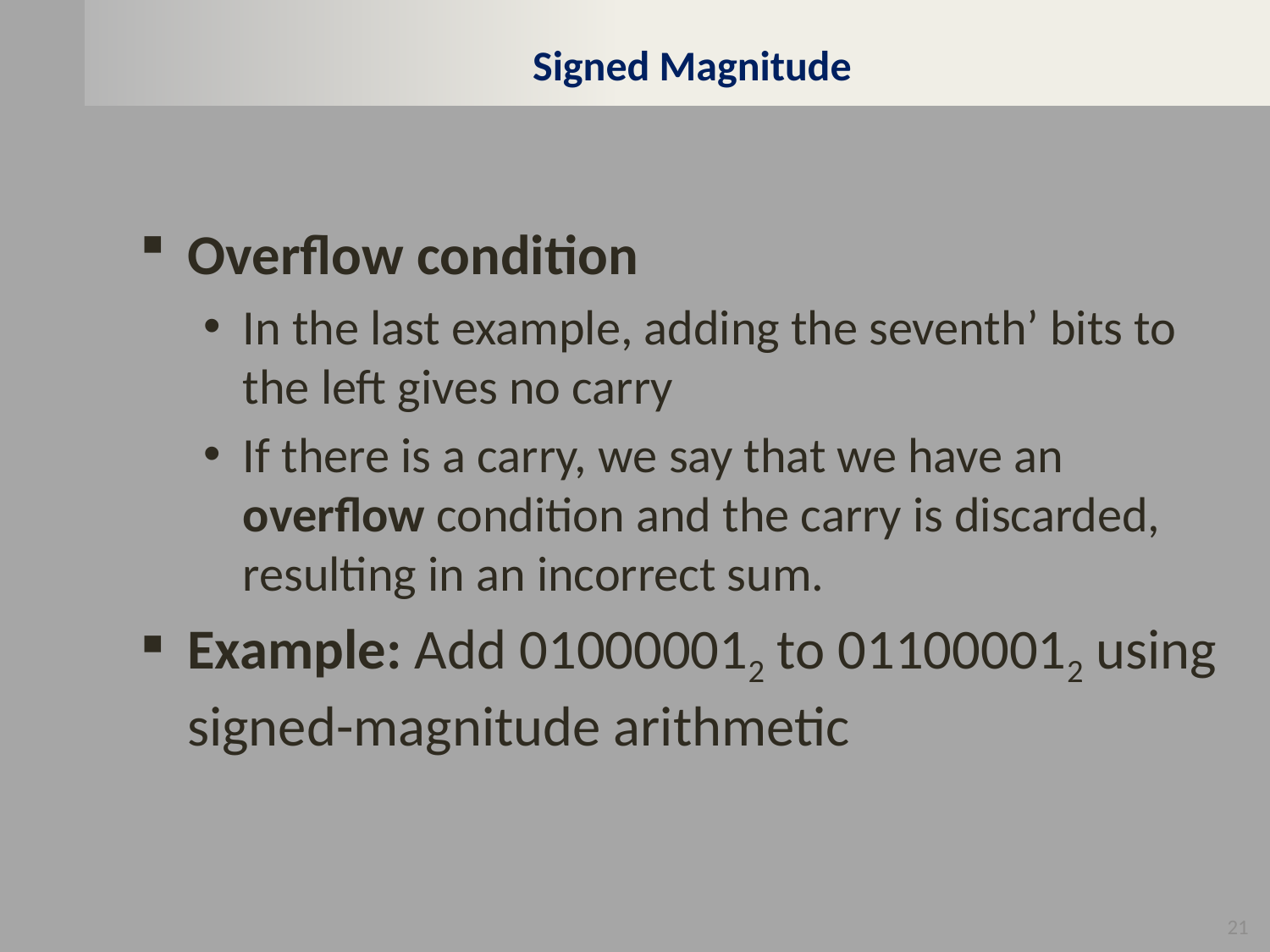

# Signed Magnitude
Overflow condition
In the last example, adding the seventh’ bits to the left gives no carry
If there is a carry, we say that we have an overflow condition and the carry is discarded, resulting in an incorrect sum.
Example: Add 010000012 to 011000012 using signed-magnitude arithmetic